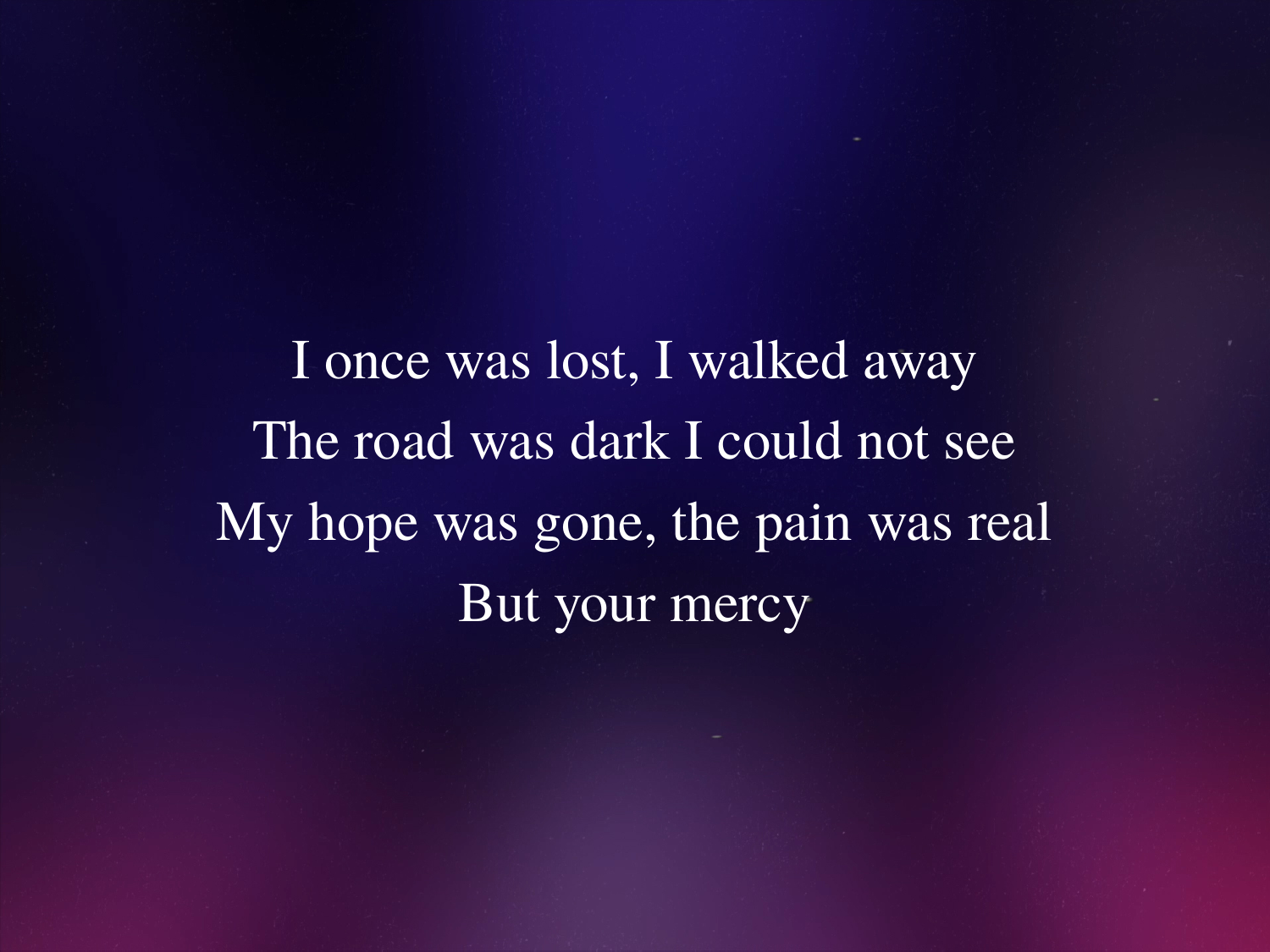

# I once was lost, I walked away The road was dark I could not see My hope was gone, the pain was real But your mercy